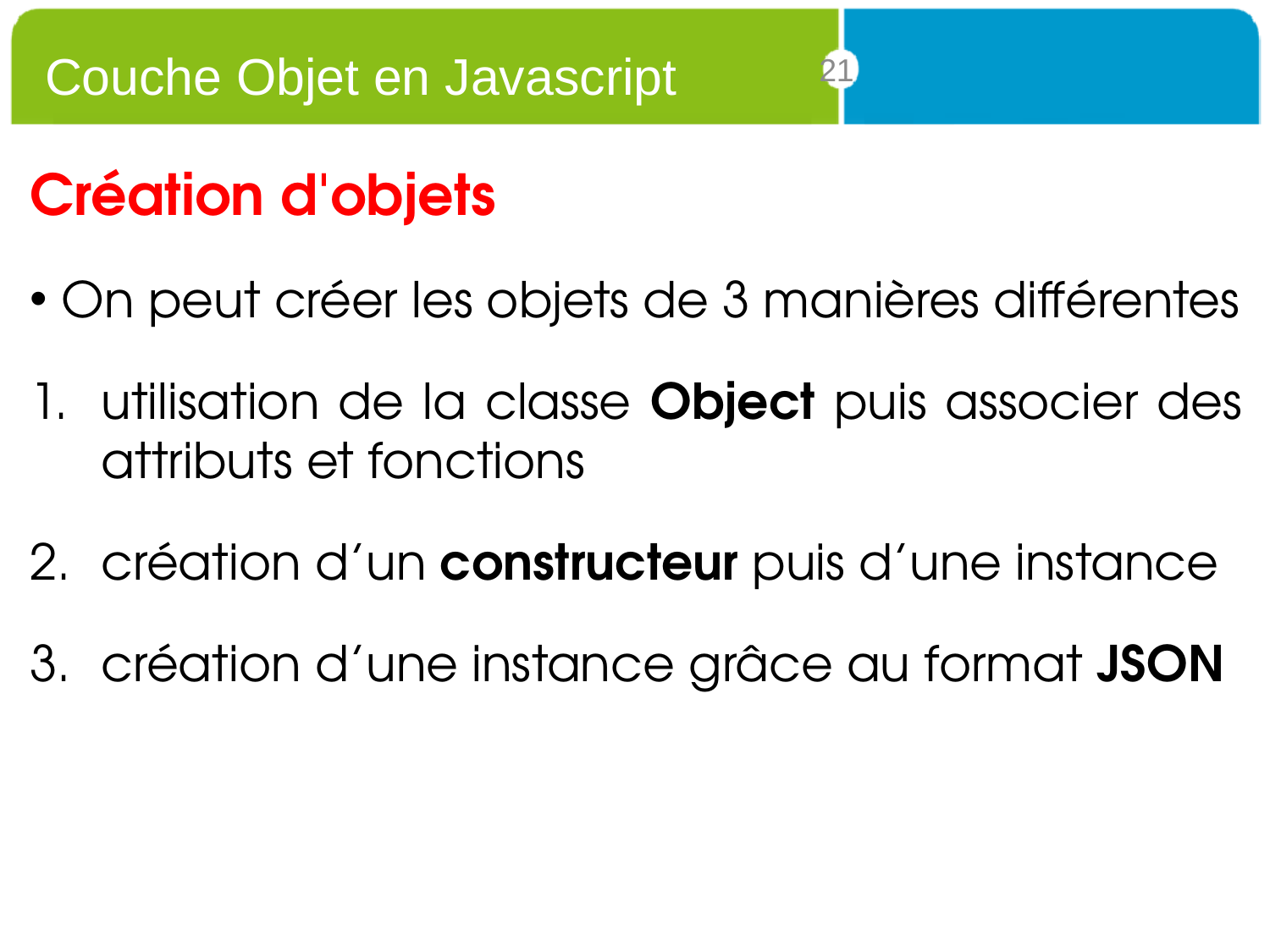

# Couche Objet en Javascript
21
Création d'objets
On peut créer les objets de 3 manières différentes
utilisation de la classe Object puis associer des attributs et fonctions
création d’un constructeur puis d’une instance
création d’une instance grâce au format JSON